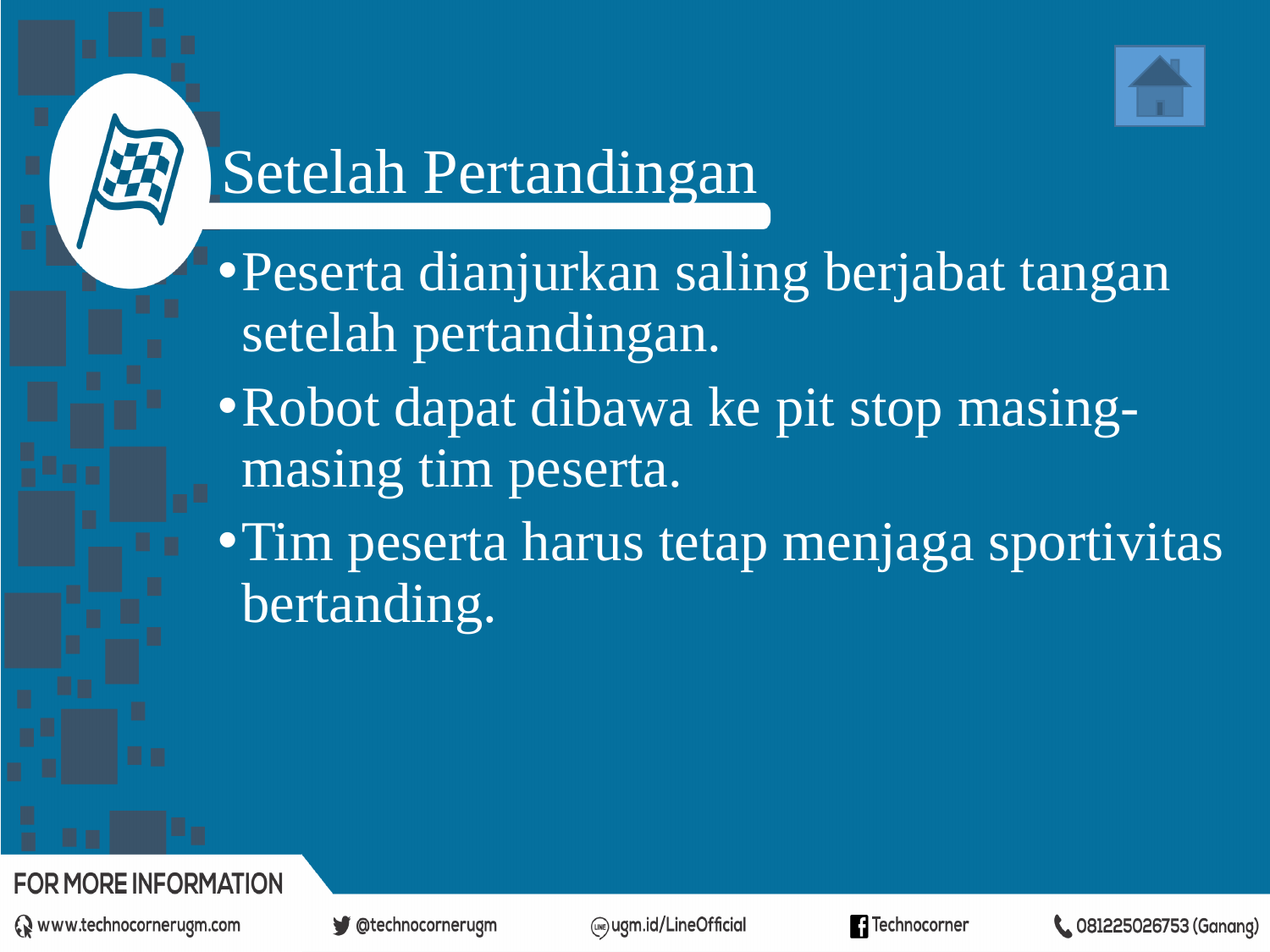

Setelah Pertandingan
Peserta dianjurkan saling berjabat tangan setelah pertandingan.
Robot dapat dibawa ke pit stop masing-masing tim peserta.
Tim peserta harus tetap menjaga sportivitas bertanding.